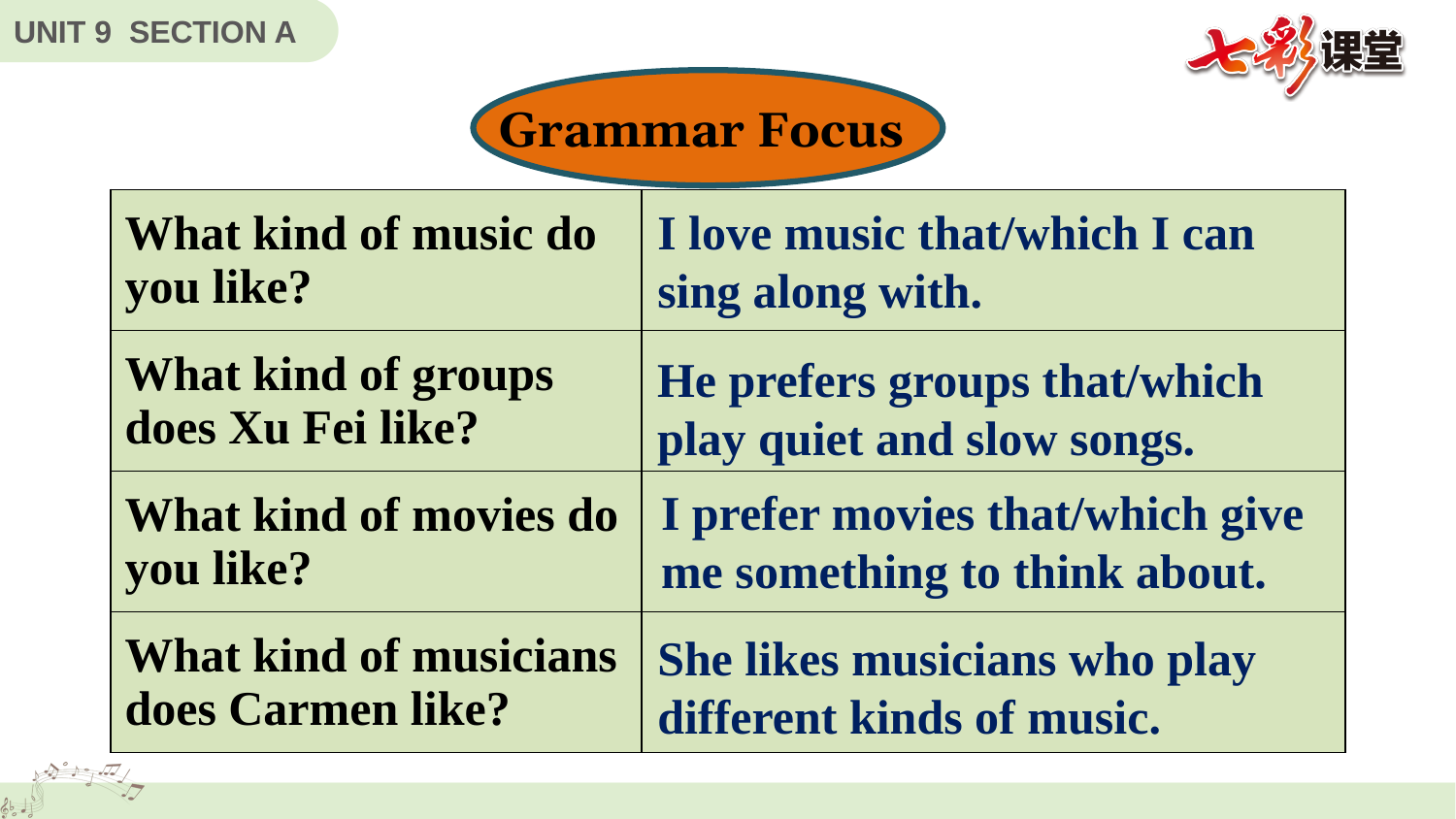

Grammar Focus
| What kind of music do you like? |  |
| --- | --- |
| What kind of groups does Xu Fei like? |  |
| What kind of movies do you like? |  |
| What kind of musicians does Carmen like? |  |
I love music that/which I can sing along with.
He prefers groups that/which play quiet and slow songs.
I prefer movies that/which give
me something to think about.
She likes musicians who play different kinds of music.